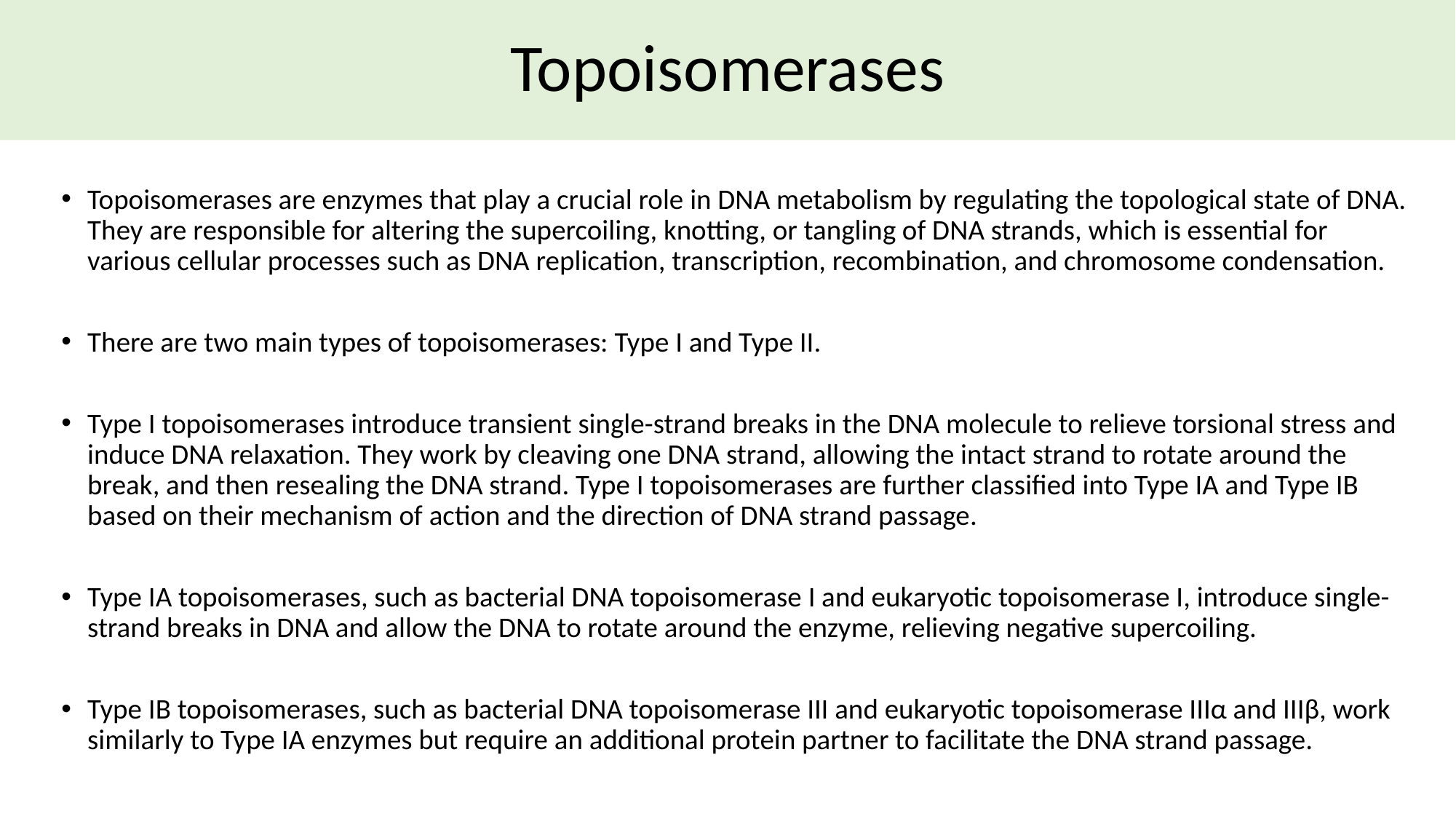

# Topoisomerases
Topoisomerases are enzymes that play a crucial role in DNA metabolism by regulating the topological state of DNA. They are responsible for altering the supercoiling, knotting, or tangling of DNA strands, which is essential for various cellular processes such as DNA replication, transcription, recombination, and chromosome condensation.

There are two main types of topoisomerases: Type I and Type II.

Type I topoisomerases introduce transient single-strand breaks in the DNA molecule to relieve torsional stress and induce DNA relaxation. They work by cleaving one DNA strand, allowing the intact strand to rotate around the break, and then resealing the DNA strand. Type I topoisomerases are further classified into Type IA and Type IB based on their mechanism of action and the direction of DNA strand passage.

Type IA topoisomerases, such as bacterial DNA topoisomerase I and eukaryotic topoisomerase I, introduce single-strand breaks in DNA and allow the DNA to rotate around the enzyme, relieving negative supercoiling.

Type IB topoisomerases, such as bacterial DNA topoisomerase III and eukaryotic topoisomerase IIIα and IIIβ, work similarly to Type IA enzymes but require an additional protein partner to facilitate the DNA strand passage.